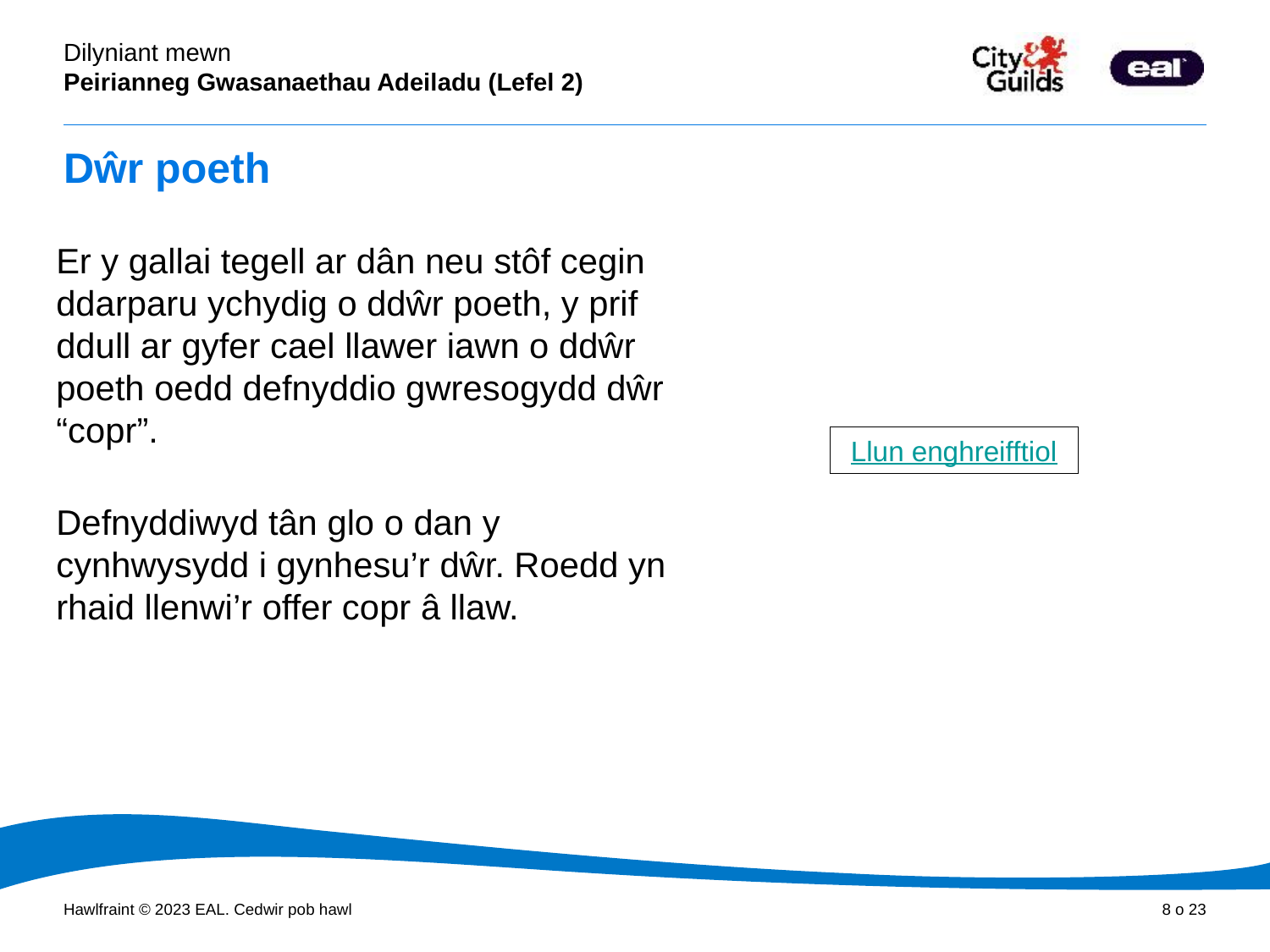

# Dŵr poeth
Er y gallai tegell ar dân neu stôf cegin ddarparu ychydig o ddŵr poeth, y prif ddull ar gyfer cael llawer iawn o ddŵr poeth oedd defnyddio gwresogydd dŵr “copr”.
Llun enghreifftiol
Defnyddiwyd tân glo o dan y cynhwysydd i gynhesu’r dŵr. Roedd yn rhaid llenwi’r offer copr â llaw.